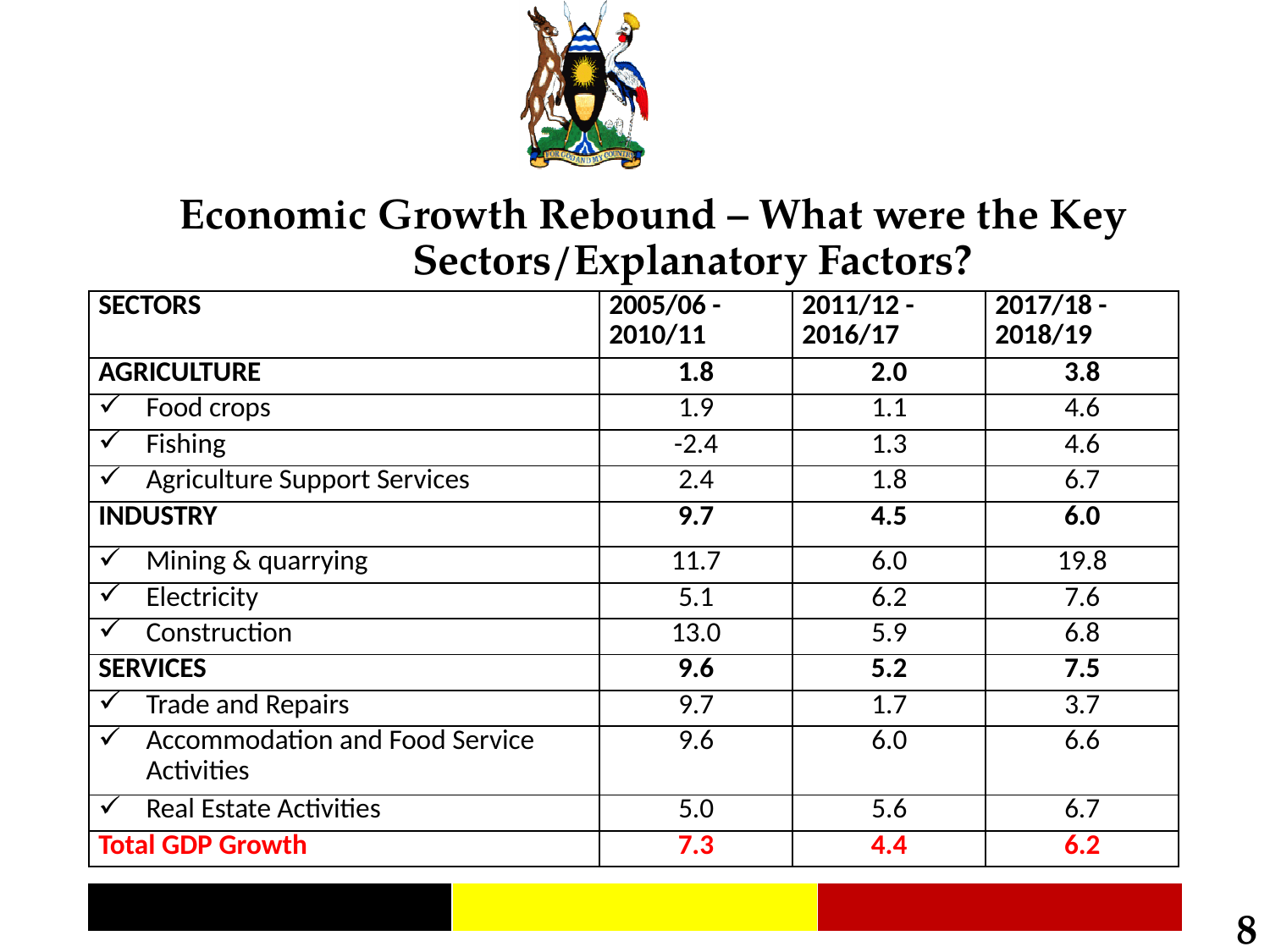

Economic Growth Rebound – What were the Key Sectors/Explanatory Factors?

| SECTORS | 2005/06 - 2010/11 | 2011/12 - 2016/17 | 2017/18 - 2018/19 |
| --- | --- | --- | --- |
| AGRICULTURE | 1.8 | 2.0 | 3.8 |
| Food crops | 1.9 | 1.1 | 4.6 |
| Fishing | -2.4 | 1.3 | 4.6 |
| Agriculture Support Services | 2.4 | 1.8 | 6.7 |
| INDUSTRY | 9.7 | 4.5 | 6.0 |
| Mining & quarrying | 11.7 | 6.0 | 19.8 |
| Electricity | 5.1 | 6.2 | 7.6 |
| Construction | 13.0 | 5.9 | 6.8 |
| SERVICES | 9.6 | 5.2 | 7.5 |
| Trade and Repairs | 9.7 | 1.7 | 3.7 |
| Accommodation and Food Service Activities | 9.6 | 6.0 | 6.6 |
| Real Estate Activities | 5.0 | 5.6 | 6.7 |
| Total GDP Growth | 7.3 | 4.4 | 6.2 |

8